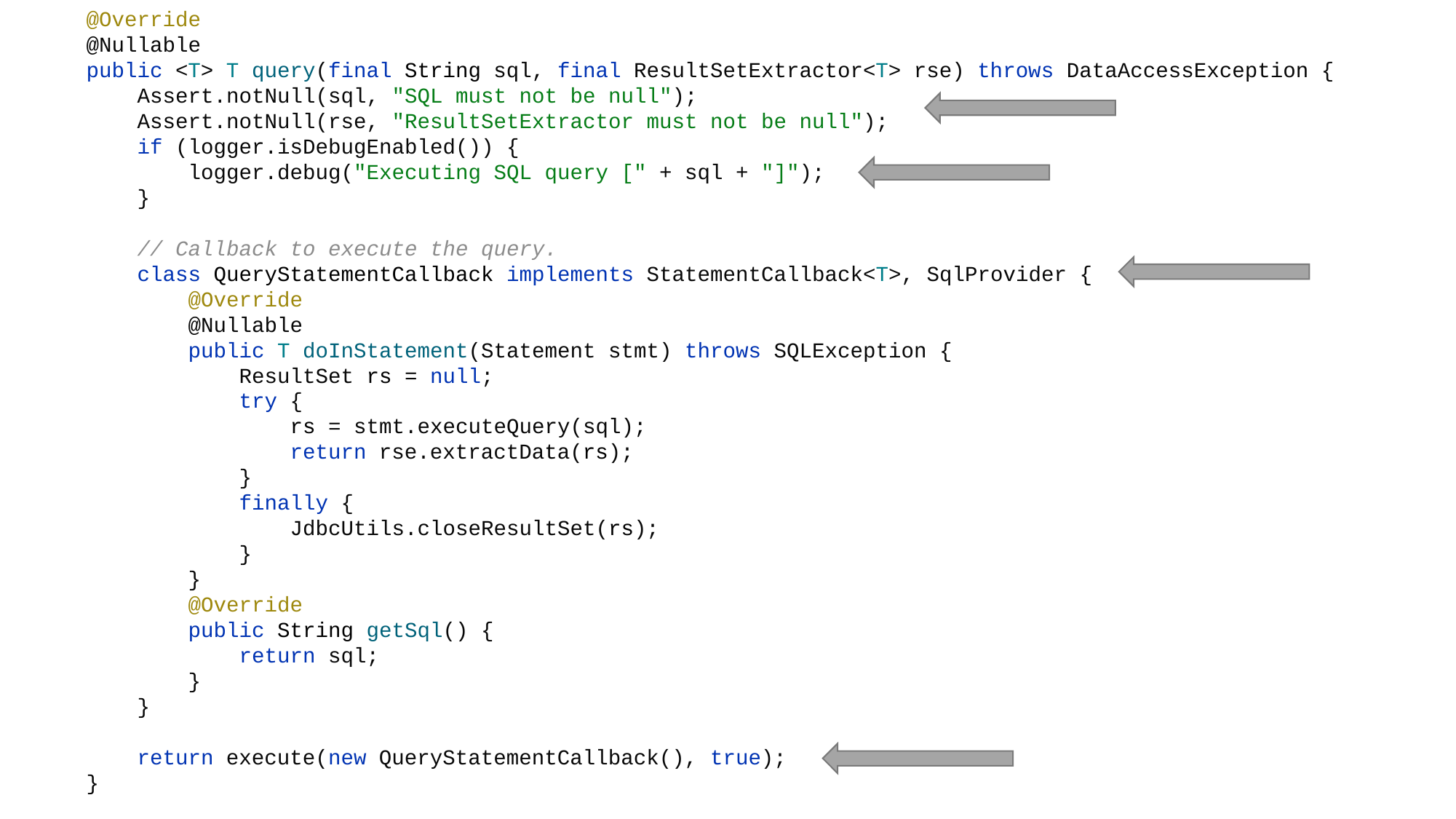

@Override
@Nullable
public <T> T query(final String sql, final ResultSetExtractor<T> rse) throws DataAccessException {
    Assert.notNull(sql, "SQL must not be null");
    Assert.notNull(rse, "ResultSetExtractor must not be null");
    if (logger.isDebugEnabled()) {
        logger.debug("Executing SQL query [" + sql + "]");
    }
    // Callback to execute the query.
    class QueryStatementCallback implements StatementCallback<T>, SqlProvider {
        @Override
        @Nullable
        public T doInStatement(Statement stmt) throws SQLException {
            ResultSet rs = null;
            try {
                rs = stmt.executeQuery(sql);
                return rse.extractData(rs);
            }
            finally {
                JdbcUtils.closeResultSet(rs);
            }
        }
        @Override
        public String getSql() {
            return sql;
        }
    }
    return execute(new QueryStatementCallback(), true);
}